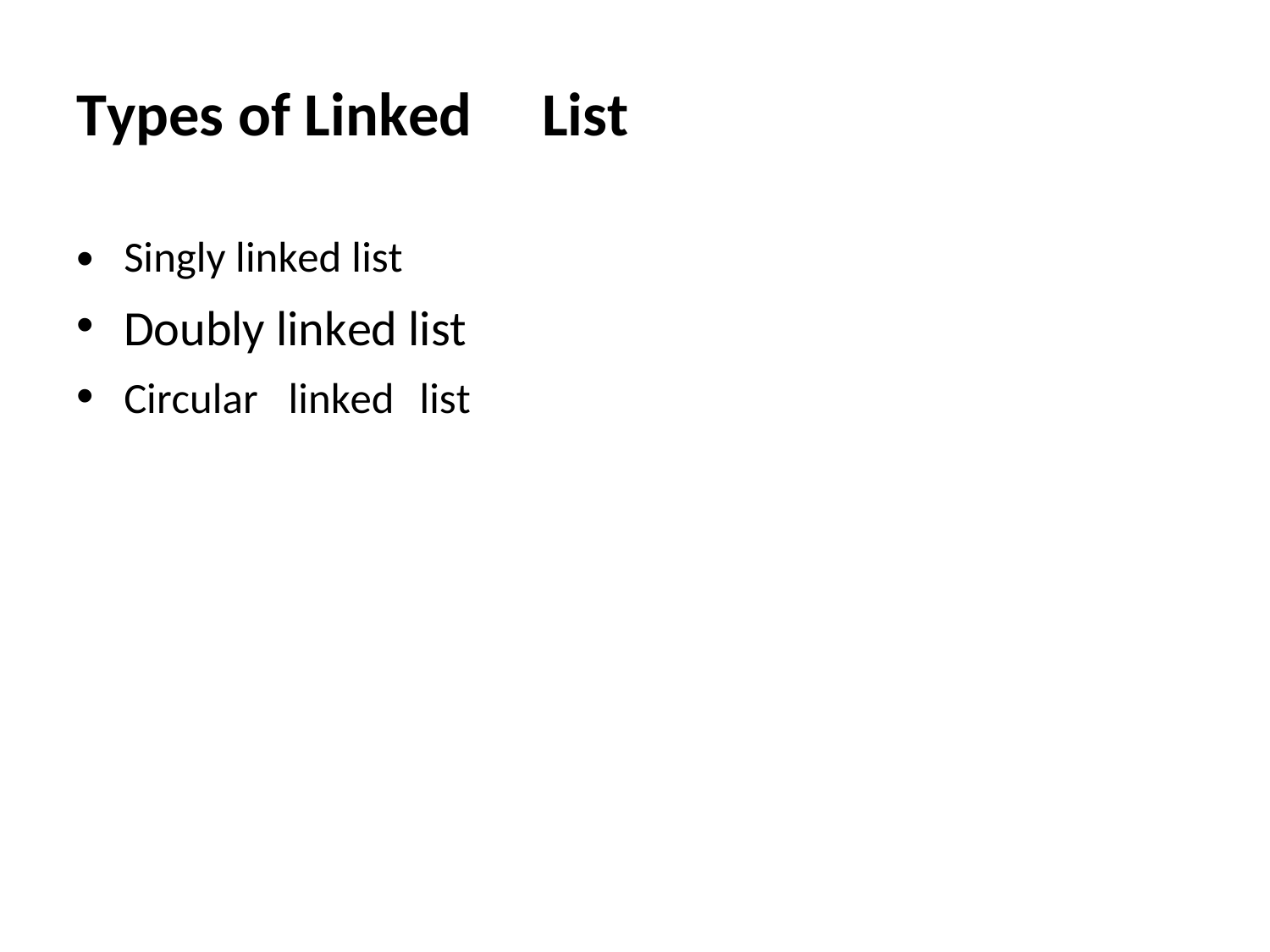

Types of Linked
List
•
•
•
Singly linked list
Doubly linked list
Circular
linked
list